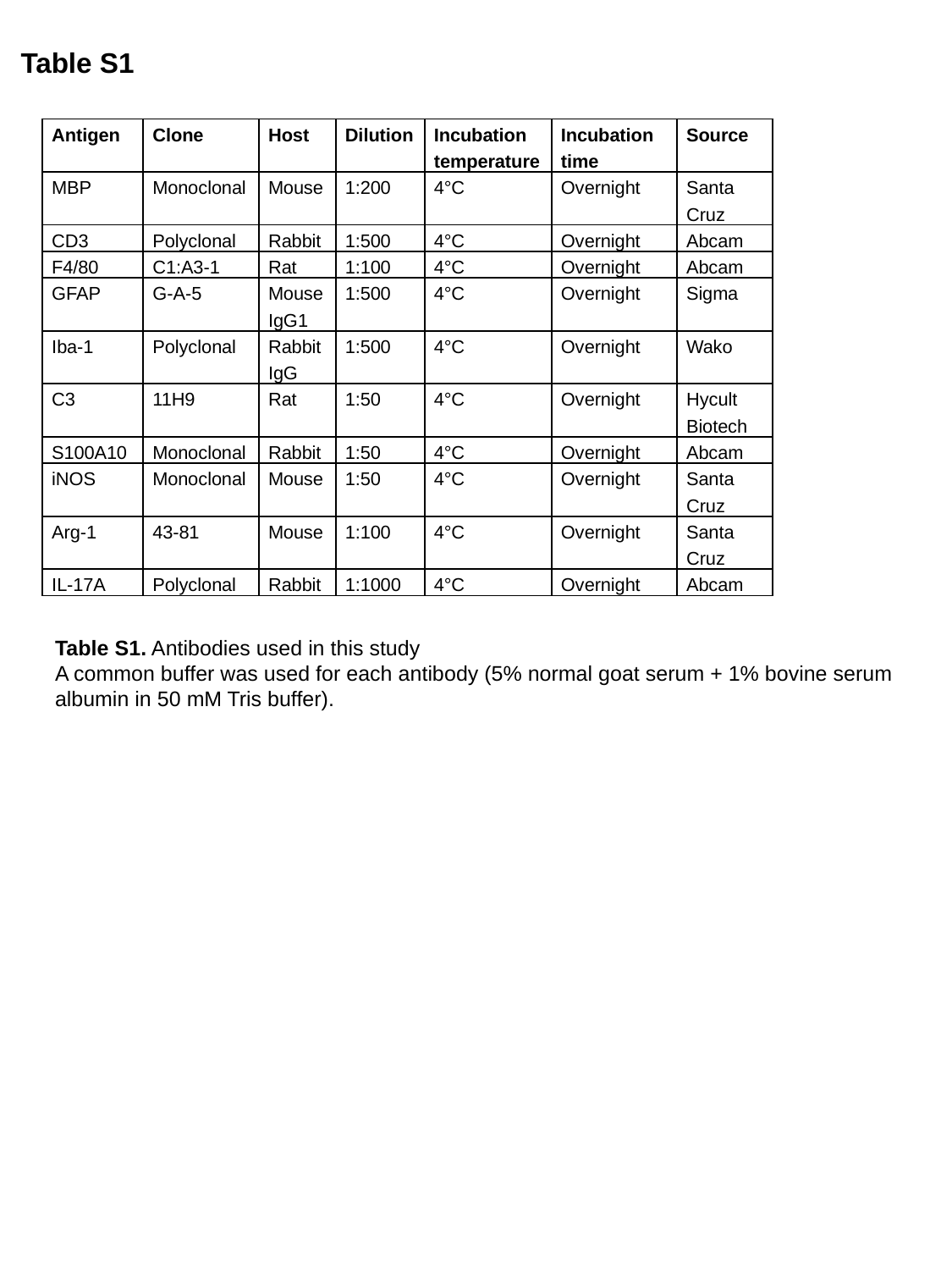

Table S1
| Antigen | Clone | Host | Dilution | Incubation temperature | Incubation time | Source |
| --- | --- | --- | --- | --- | --- | --- |
| MBP | Monoclonal | Mouse | 1:200 | 4°C | Overnight | Santa Cruz |
| CD3 | Polyclonal | Rabbit | 1:500 | 4°C | Overnight | Abcam |
| F4/80 | C1:A3-1 | Rat | 1:100 | 4°C | Overnight | Abcam |
| GFAP | G-A-5 | Mouse IgG1 | 1:500 | 4°C | Overnight | Sigma |
| Iba-1 | Polyclonal | Rabbit IgG | 1:500 | 4°C | Overnight | Wako |
| C3 | 11H9 | Rat | 1:50 | 4°C | Overnight | Hycult Biotech |
| S100A10 | Monoclonal | Rabbit | 1:50 | 4°C | Overnight | Abcam |
| iNOS | Monoclonal | Mouse | 1:50 | 4°C | Overnight | Santa Cruz |
| Arg-1 | 43-81 | Mouse | 1:100 | 4°C | Overnight | Santa Cruz |
| IL-17A | Polyclonal | Rabbit | 1:1000 | 4°C | Overnight | Abcam |
Table S1. Antibodies used in this study
A common buffer was used for each antibody (5% normal goat serum + 1% bovine serum albumin in 50 mM Tris buffer).